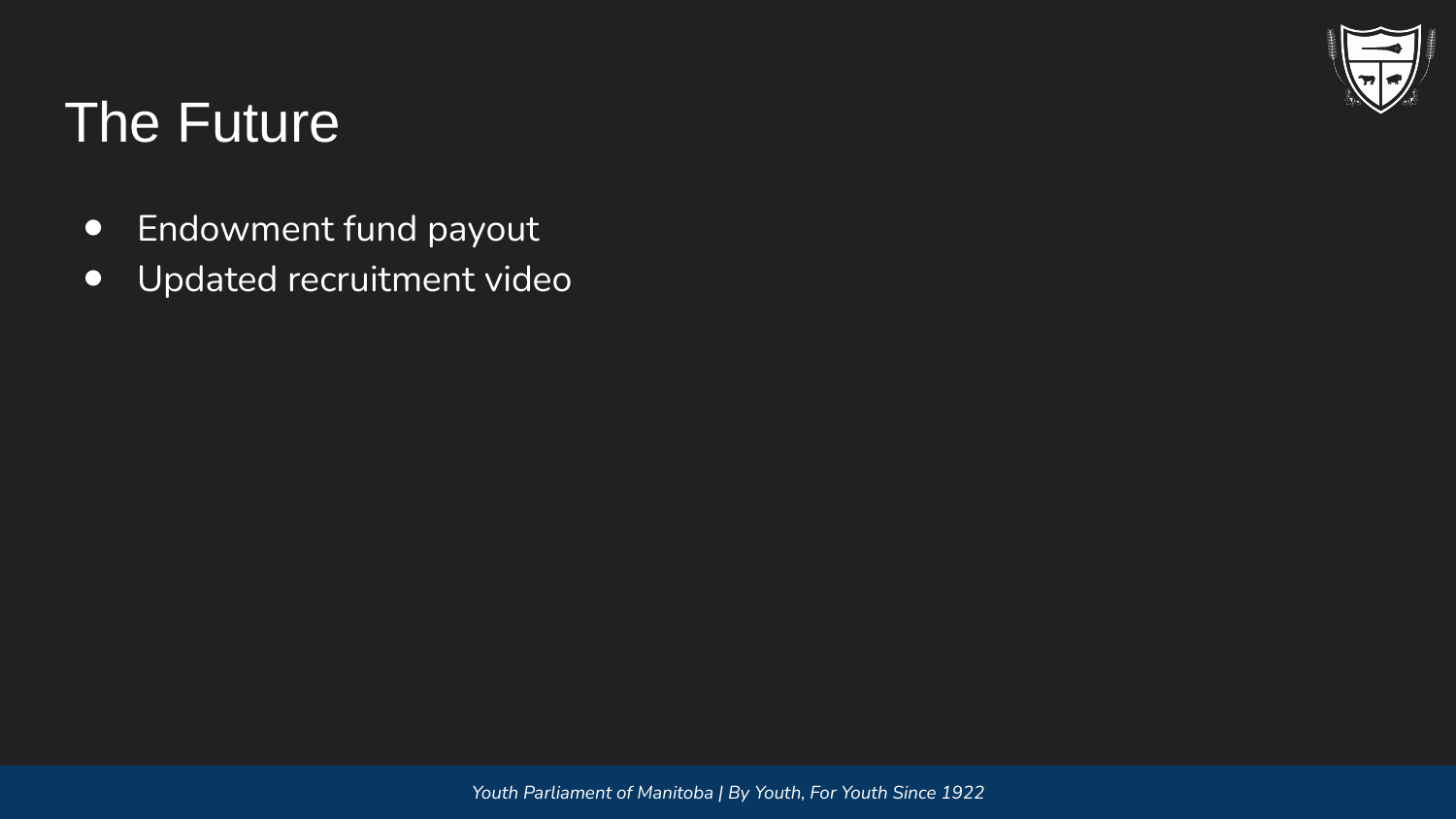

# The Future
Endowment fund payout
Updated recruitment video